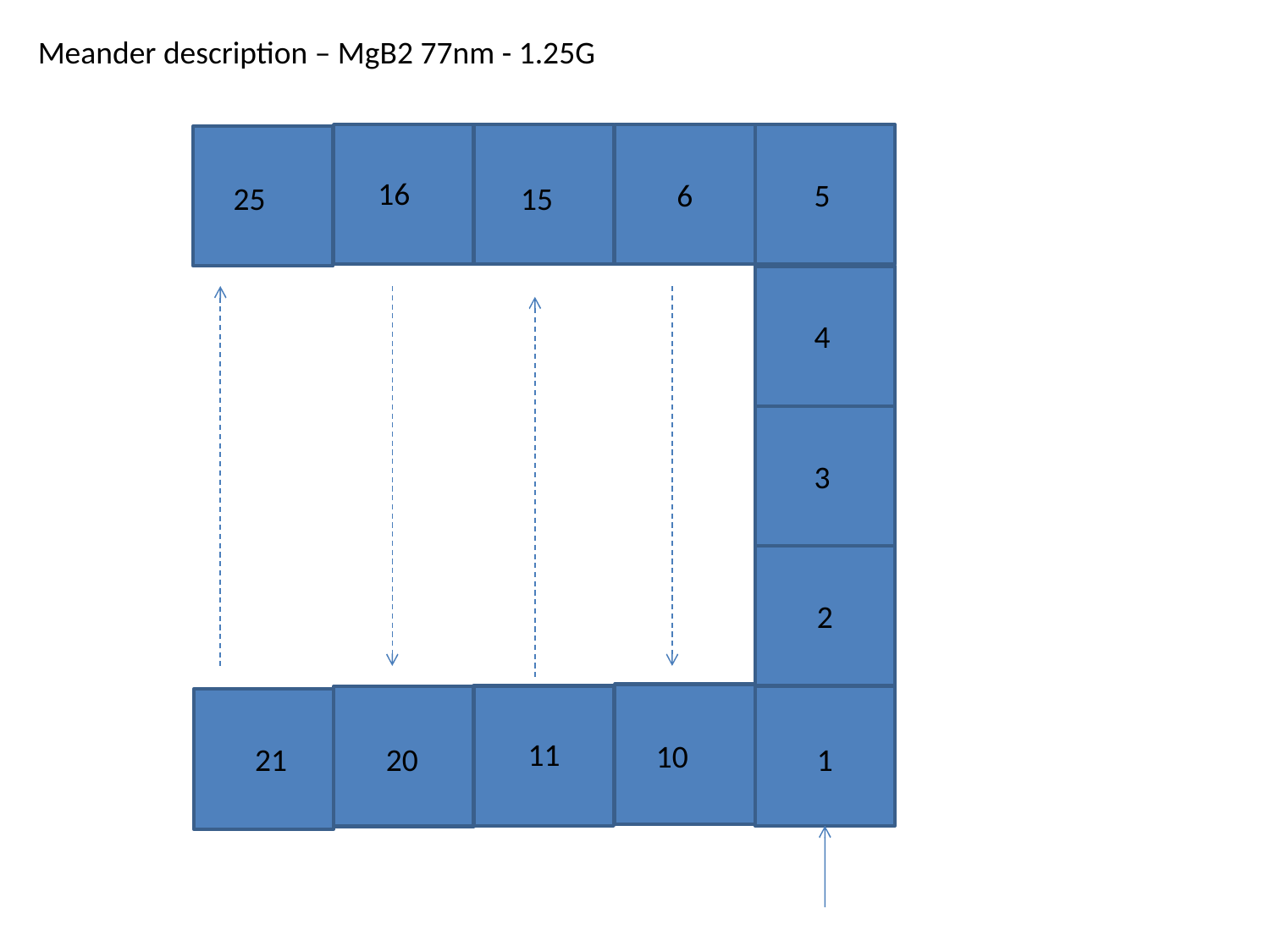

Meander description – MgB2 77nm - 1.25G

16
6
5
25
15

4

3

2

11
10
21
20
1